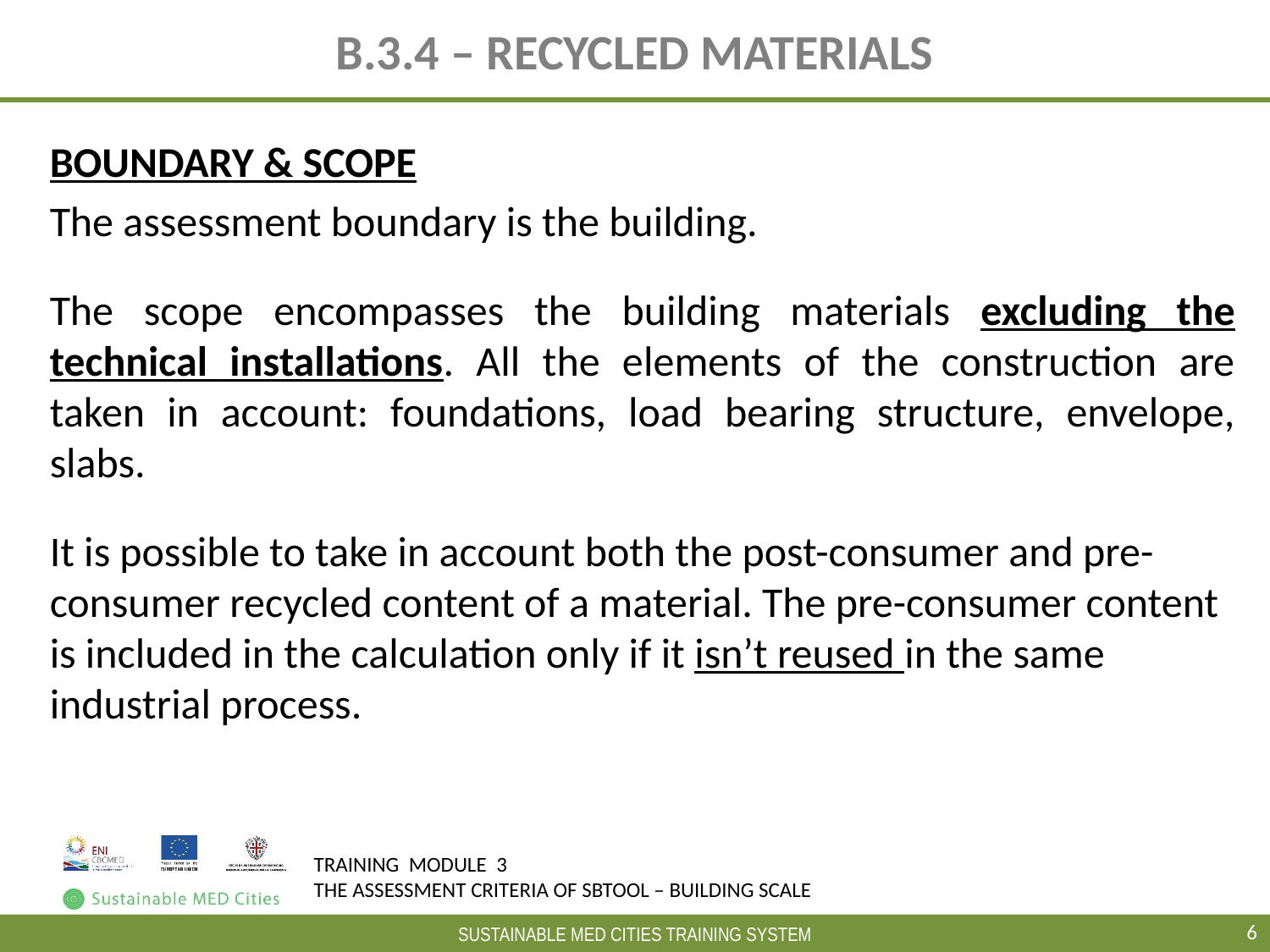

# B.3.4 – RECYCLED MATERIALS
BOUNDARY & SCOPE
The assessment boundary is the building.

The scope encompasses the building materials excluding the technical installations. All the elements of the construction are taken in account: foundations, load bearing structure, envelope, slabs.

It is possible to take in account both the post-consumer and pre-consumer recycled content of a material. The pre-consumer content is included in the calculation only if it isn’t reused in the same industrial process.
6